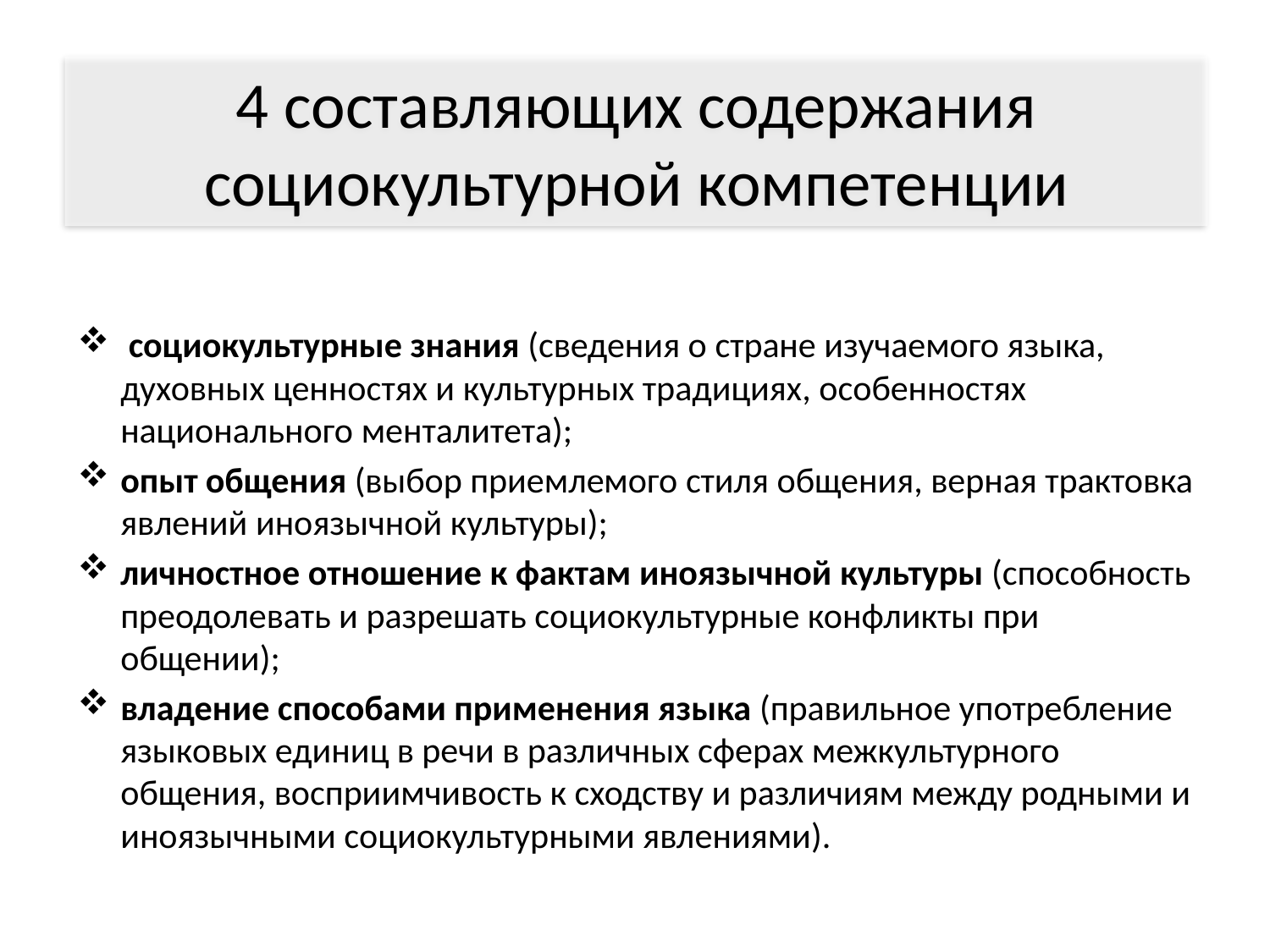

# 4 составляющих содержания социокультурной компетенции
 социокультурные знания (сведения о стране изучаемого языка, духовных ценностях и культурных традициях, особенностях национального менталитета);
опыт общения (выбор приемлемого стиля общения, верная трактовка явлений иноязычной культуры);
личностное отношение к фактам иноязычной культуры (способность преодолевать и разрешать социокультурные конфликты при общении);
владение способами применения языка (правильное употребление языковых единиц в речи в различных сферах межкультурного общения, восприимчивость к сходству и различиям между родными и иноязычными социокультурными явлениями).